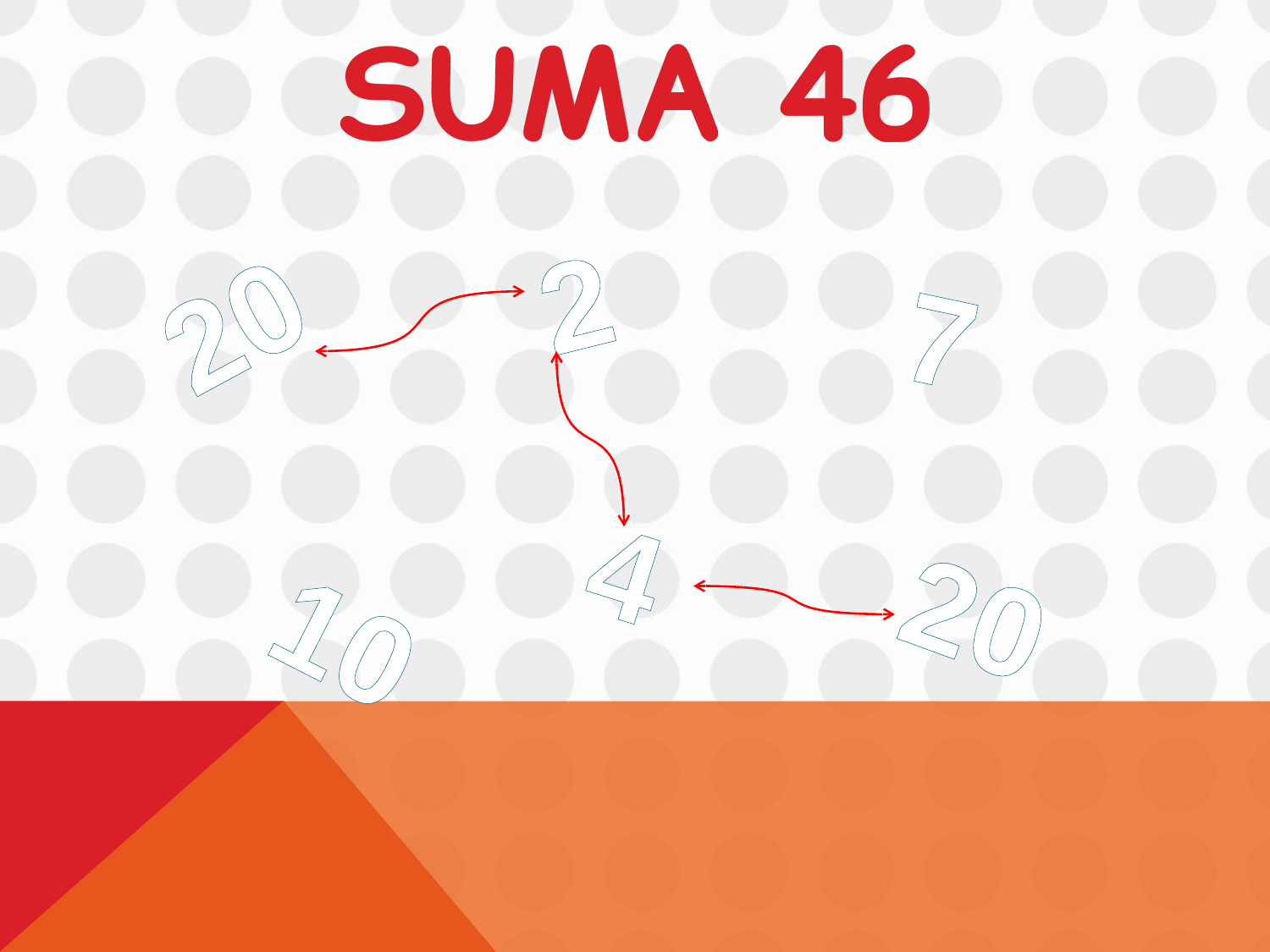

# Suma 46
2
20
7
4
20
10